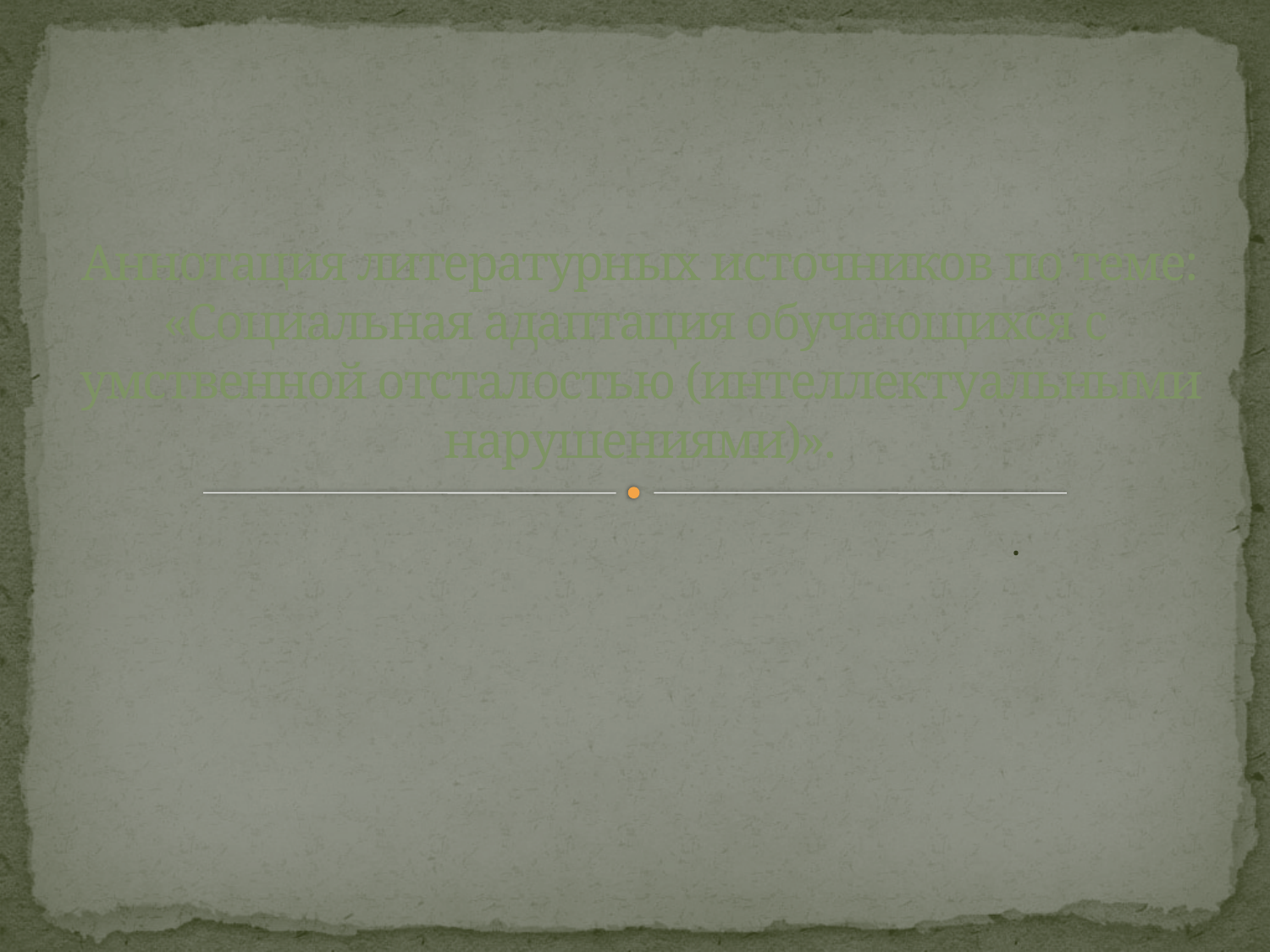

# Аннотация литературных источников по теме: «Социальная адаптация обучающихся с  умственной отсталостью (интеллектуальными нарушениями)».
.